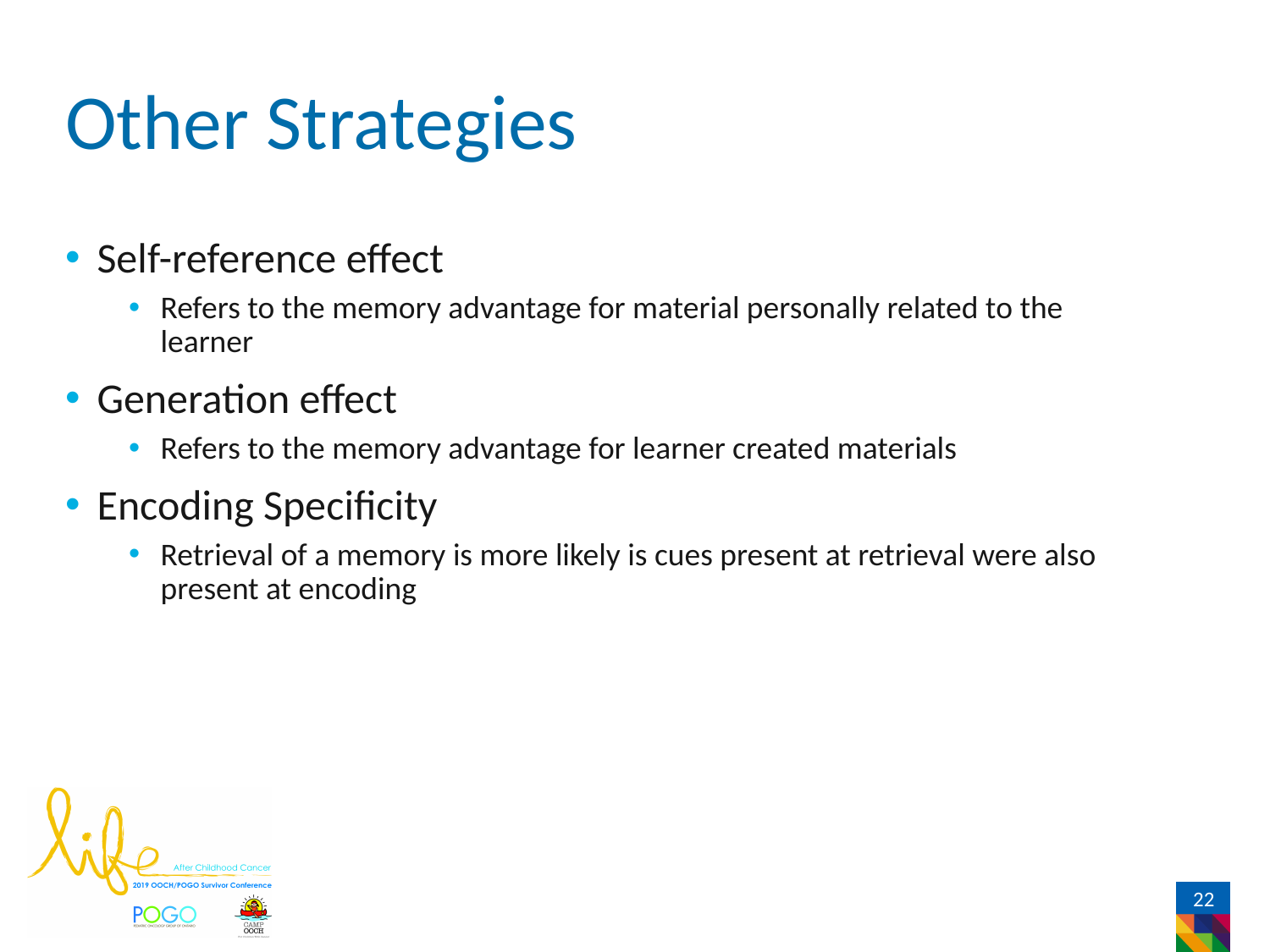

# Other Strategies
Self-reference effect
Refers to the memory advantage for material personally related to the learner
Generation effect
Refers to the memory advantage for learner created materials  b
Encoding Specificity
Retrieval of a memory is more likely is cues present at retrieval were also present at encoding
someone else